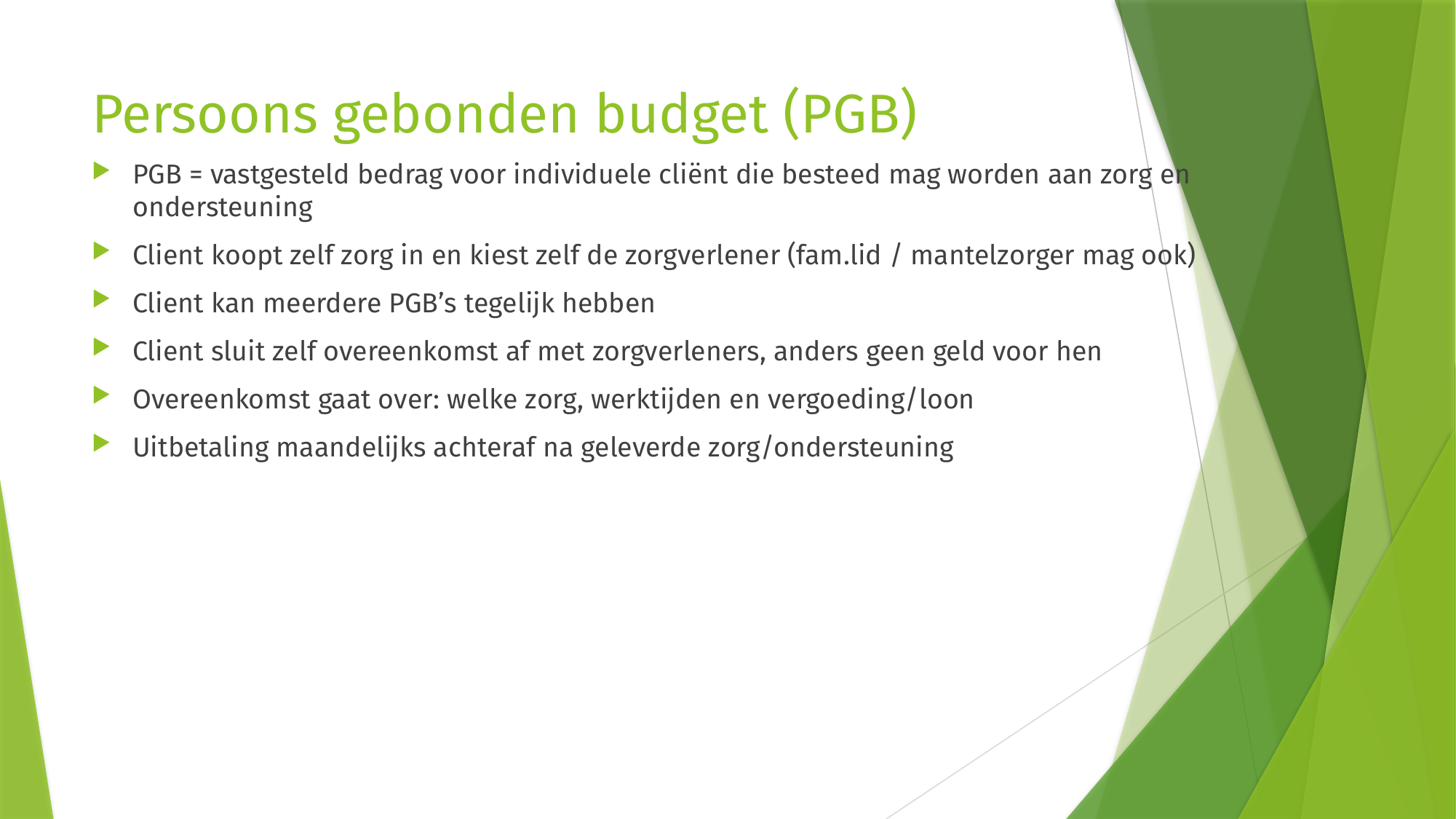

# Persoons gebonden budget (PGB)
PGB = vastgesteld bedrag voor individuele cliënt die besteed mag worden aan zorg en ondersteuning
Client koopt zelf zorg in en kiest zelf de zorgverlener (fam.lid / mantelzorger mag ook)
Client kan meerdere PGB’s tegelijk hebben
Client sluit zelf overeenkomst af met zorgverleners, anders geen geld voor hen
Overeenkomst gaat over: welke zorg, werktijden en vergoeding/loon
Uitbetaling maandelijks achteraf na geleverde zorg/ondersteuning